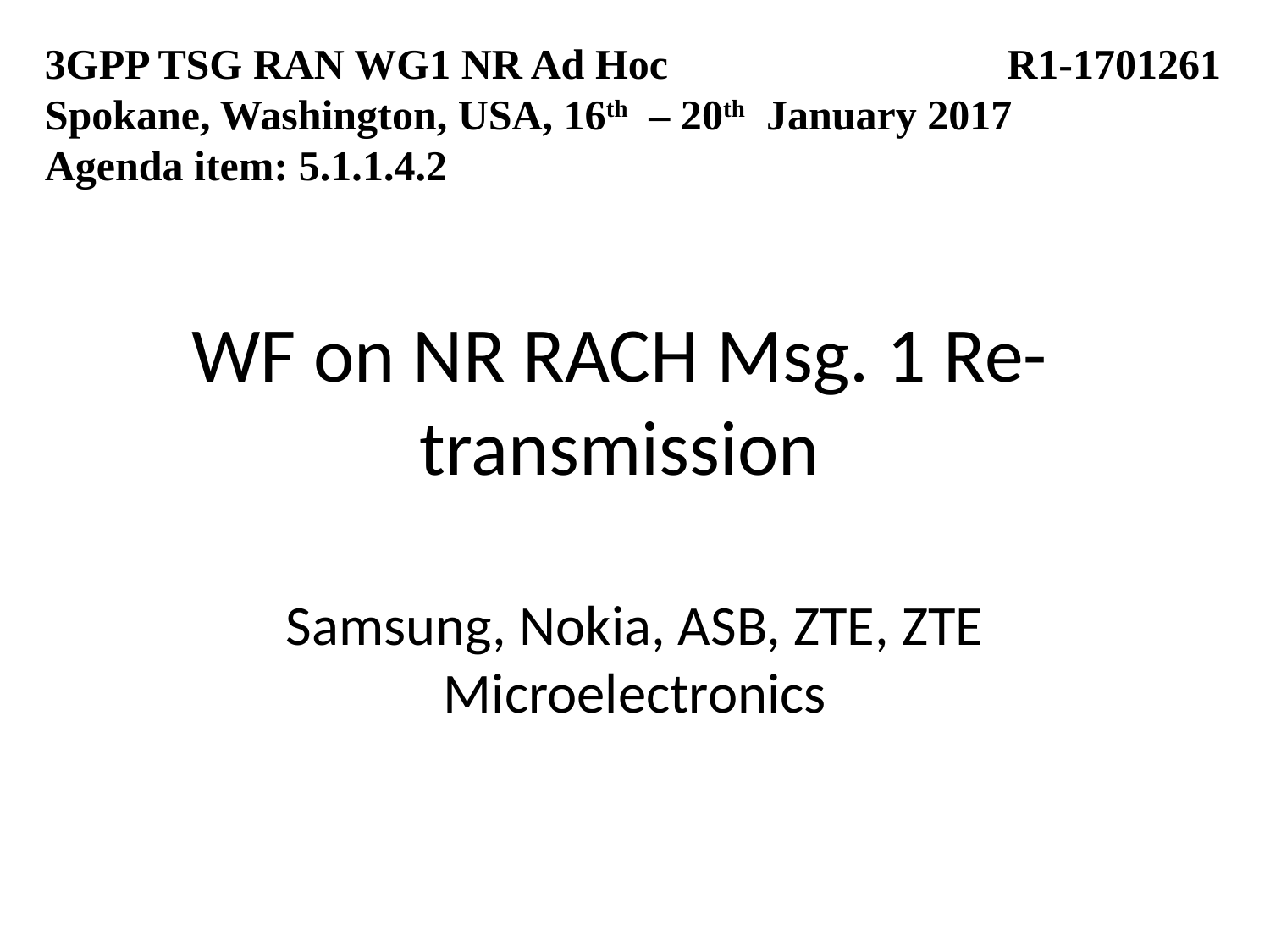

3GPP TSG RAN WG1 NR Ad Hoc                                R1-1701261
Spokane, Washington, USA, 16th  – 20th  January 2017
Agenda item: 5.1.1.4.2
# WF on NR RACH Msg. 1 Re-transmission
Samsung, Nokia, ASB, ZTE, ZTE Microelectronics